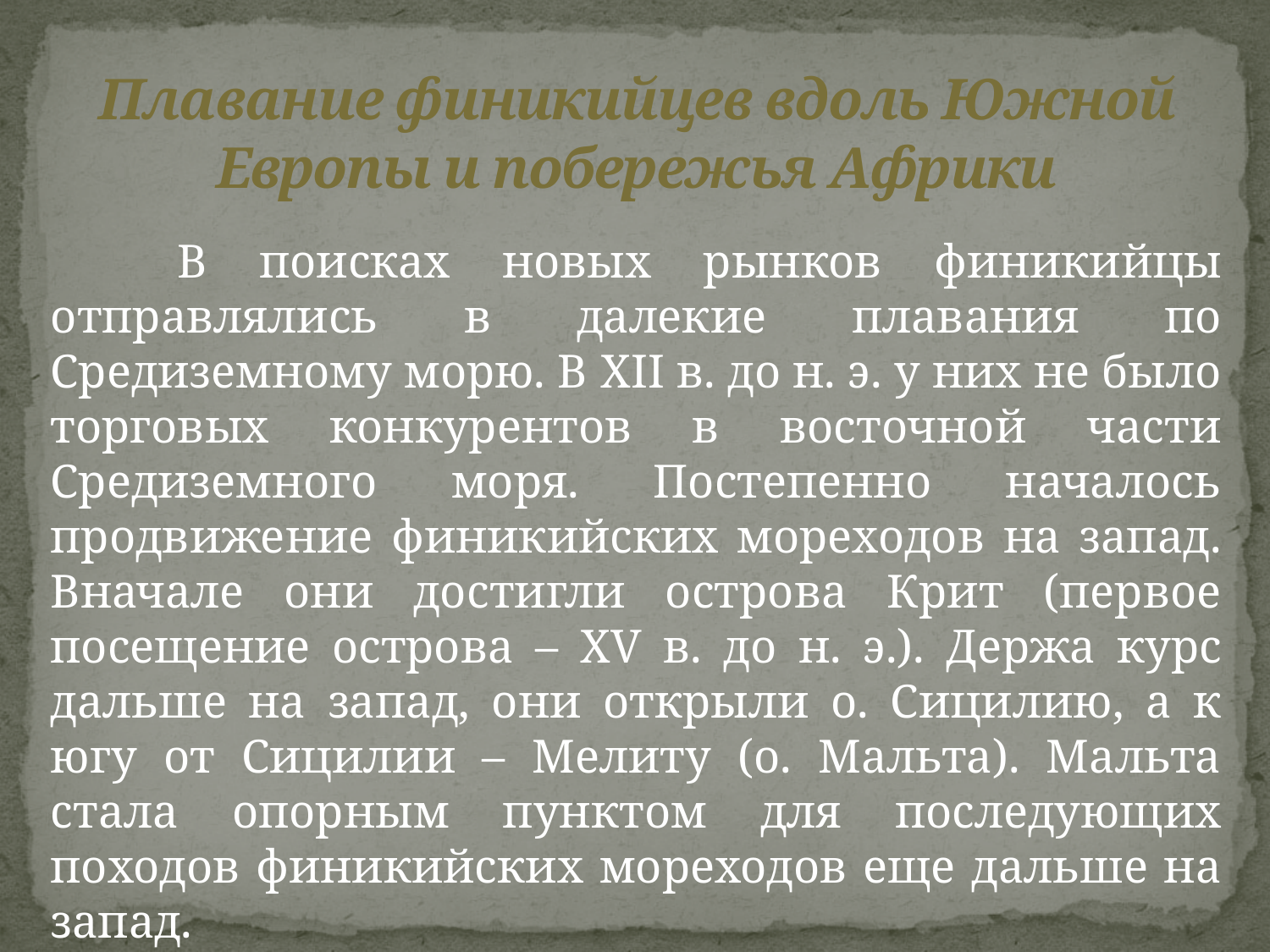

# Плавание финикийцев вдоль Южной Европы и побережья Африки
		В поисках новых рынков финикийцы отправлялись в далекие плавания по Средиземному морю. В XII в. до н. э. у них не было торговых конкурентов в восточной части Средиземного моря. Постепенно началось продвижение финикийских мореходов на запад. Вначале они достигли острова Крит (первое посещение острова – XV в. до н. э.). Держа курс дальше на запад, они открыли о. Сицилию, а к югу от Сицилии – Мелиту (о. Мальта). Мальта стала опорным пунктом для последующих походов финикийских мореходов еще дальше на запад.